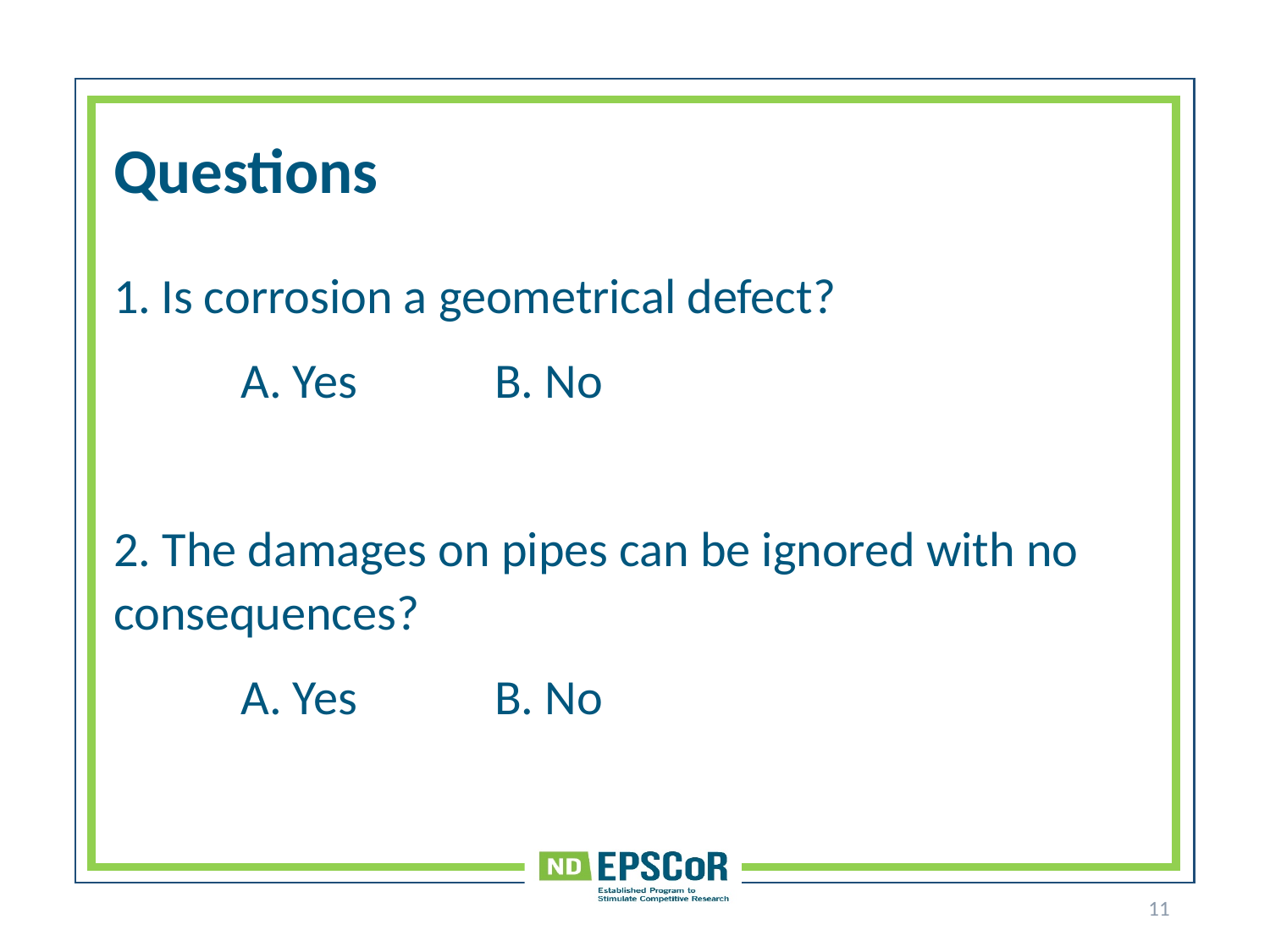

# Questions
Is corrosion a geometrical defect?
	A. Yes		B. No

2. The damages on pipes can be ignored with no consequences?
	A. Yes		B. No

11